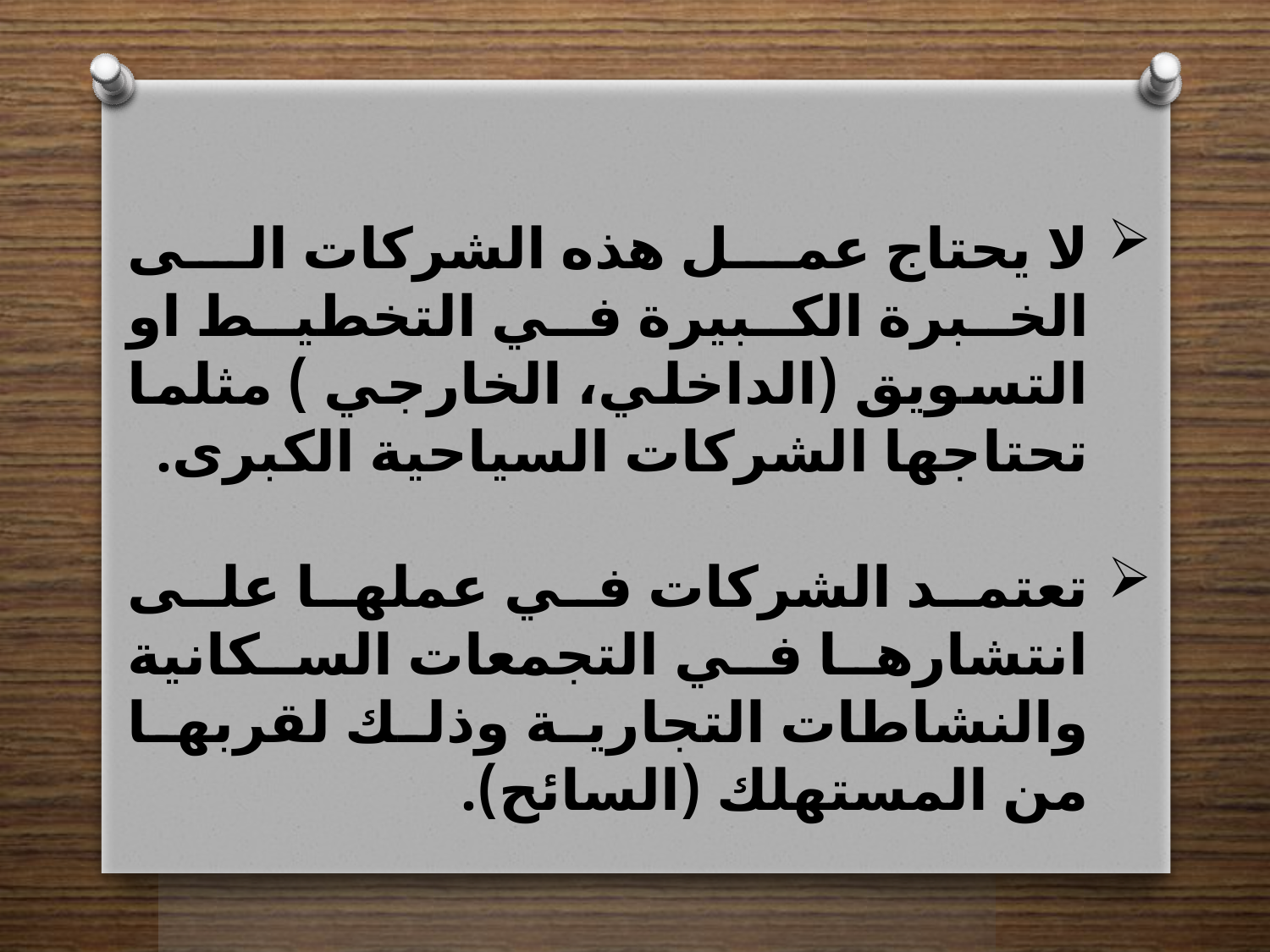

لا يحتاج عمل هذه الشركات الى الخبرة الكبيرة في التخطيط او التسويق (الداخلي، الخارجي ) مثلما تحتاجها الشركات السياحية الكبرى.

تعتمد الشركات في عملها على انتشارها في التجمعات السكانية والنشاطات التجارية وذلك لقربها من المستهلك (السائح).